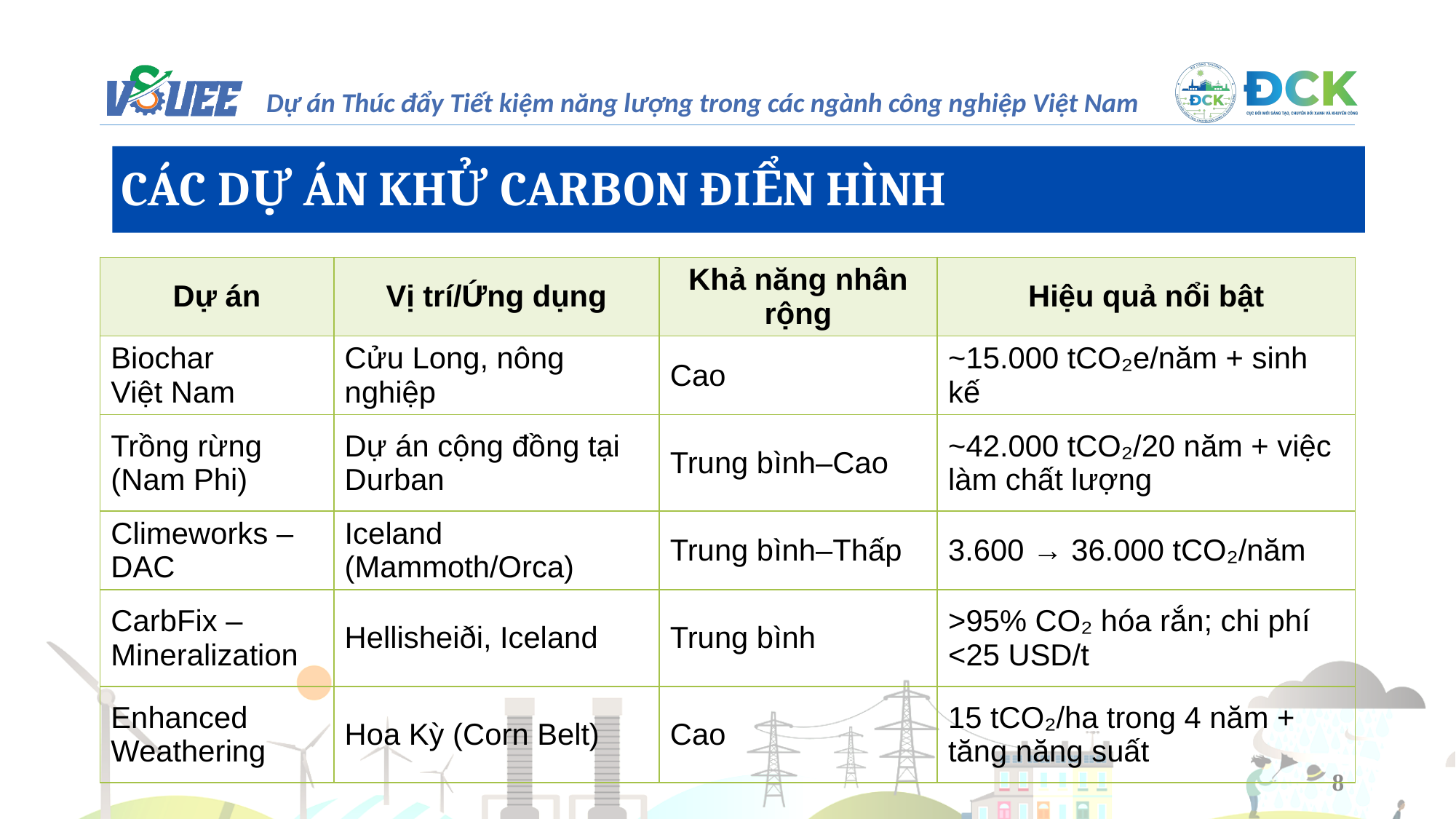

CÁC DỰ ÁN KHỬ CARBON ĐIỂN HÌNH
| Dự án | Vị trí/Ứng dụng | Khả năng nhân rộng | Hiệu quả nổi bật |
| --- | --- | --- | --- |
| Biochar Việt Nam | Cửu Long, nông nghiệp | Cao | ~15.000 tCO₂e/năm + sinh kế |
| Trồng rừng (Nam Phi) | Dự án cộng đồng tại Durban | Trung bình–Cao | ~42.000 tCO₂/20 năm + việc làm chất lượng |
| Climeworks – DAC | Iceland (Mammoth/Orca) | Trung bình–Thấp | 3.600 → 36.000 tCO₂/năm |
| CarbFix – Mineralization | Hellisheiði, Iceland | Trung bình | >95% CO₂ hóa rắn; chi phí <25 USD/t |
| Enhanced Weathering | Hoa Kỳ (Corn Belt) | Cao | 15 tCO₂/ha trong 4 năm + tăng năng suất |
8